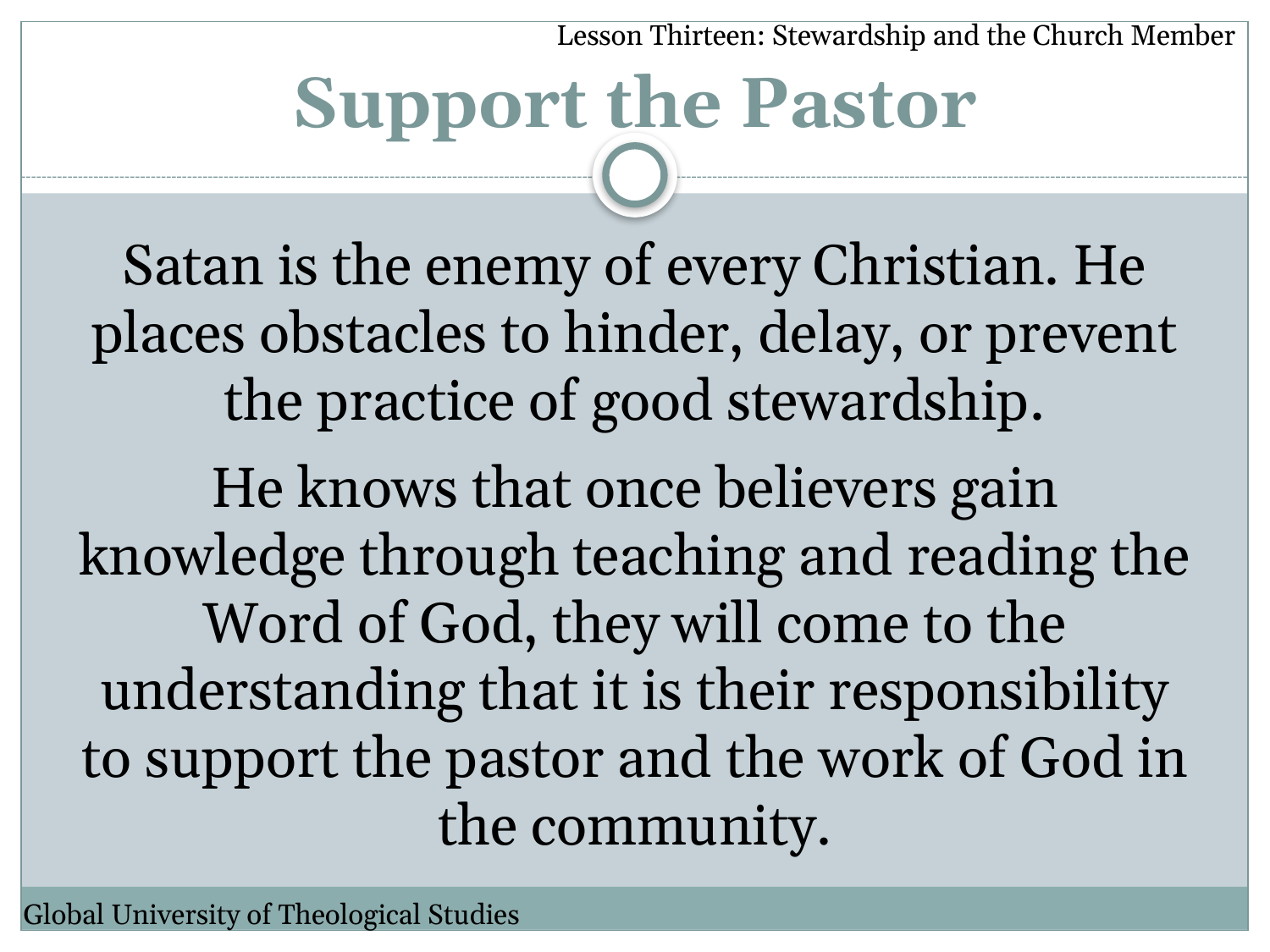

Lesson Thirteen: Stewardship and the Church Member
# Support the Pastor
Satan is the enemy of every Christian. He places obstacles to hinder, delay, or prevent the practice of good stewardship.
He knows that once believers gain knowledge through teaching and reading the Word of God, they will come to the understanding that it is their responsibility to support the pastor and the work of God in the community.
Global University of Theological Studies